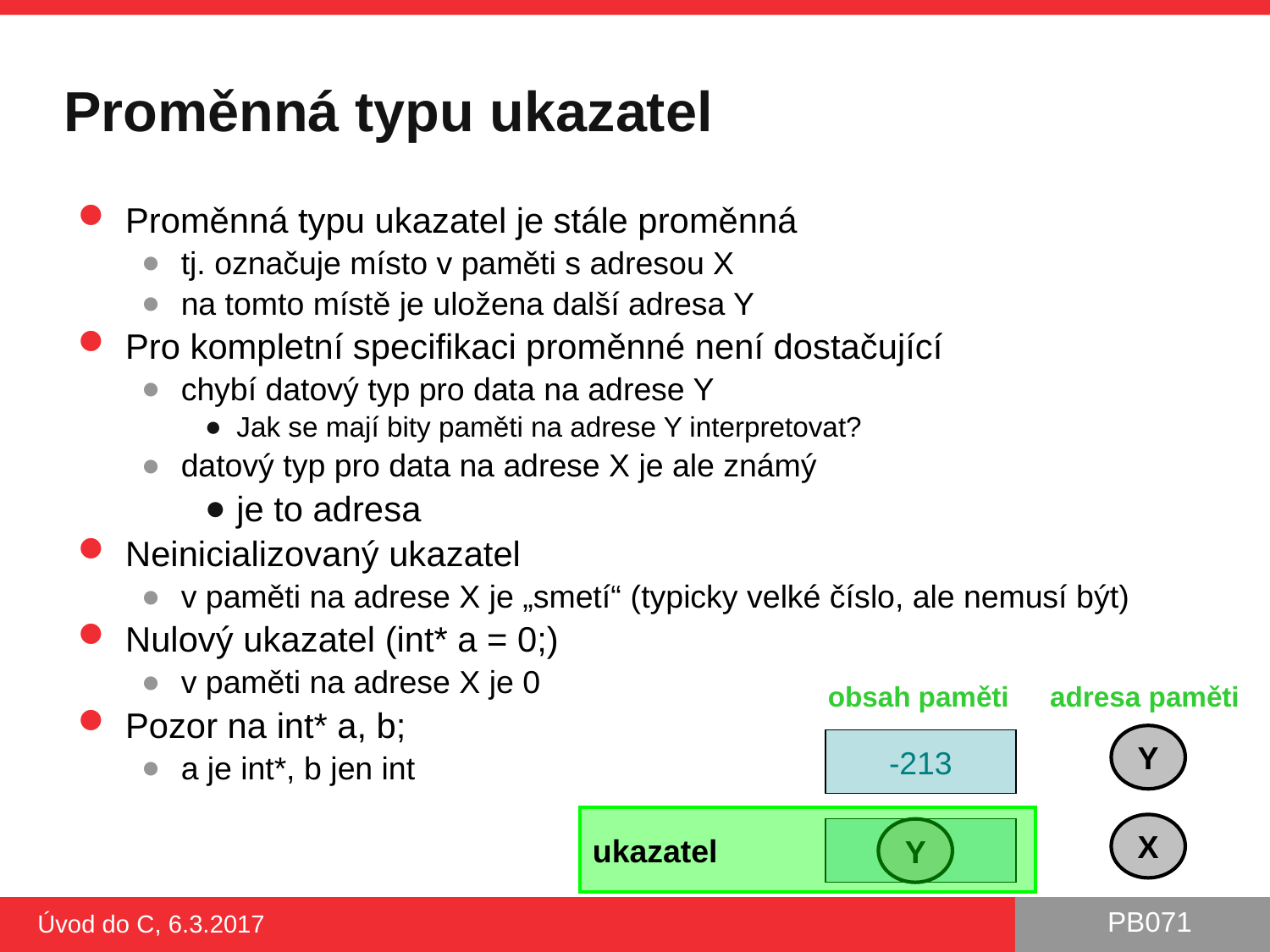

# Proměnná typu ukazatel
Proměnná typu ukazatel je stále proměnná
tj. označuje místo v paměti s adresou X
na tomto místě je uložena další adresa Y
Pro kompletní specifikaci proměnné není dostačující
chybí datový typ pro data na adrese Y
Jak se mají bity paměti na adrese Y interpretovat?
datový typ pro data na adrese X je ale známý
je to adresa
Neinicializovaný ukazatel
v paměti na adrese X je „smetí“ (typicky velké číslo, ale nemusí být)
Nulový ukazatel (int* a = 0;)
v paměti na adrese X je 0
Pozor na int* a, b;
a je int*, b jen int
obsah paměti
adresa paměti
Y
-213
ukazatel
X

Y
Úvod do C, 6.3.2017